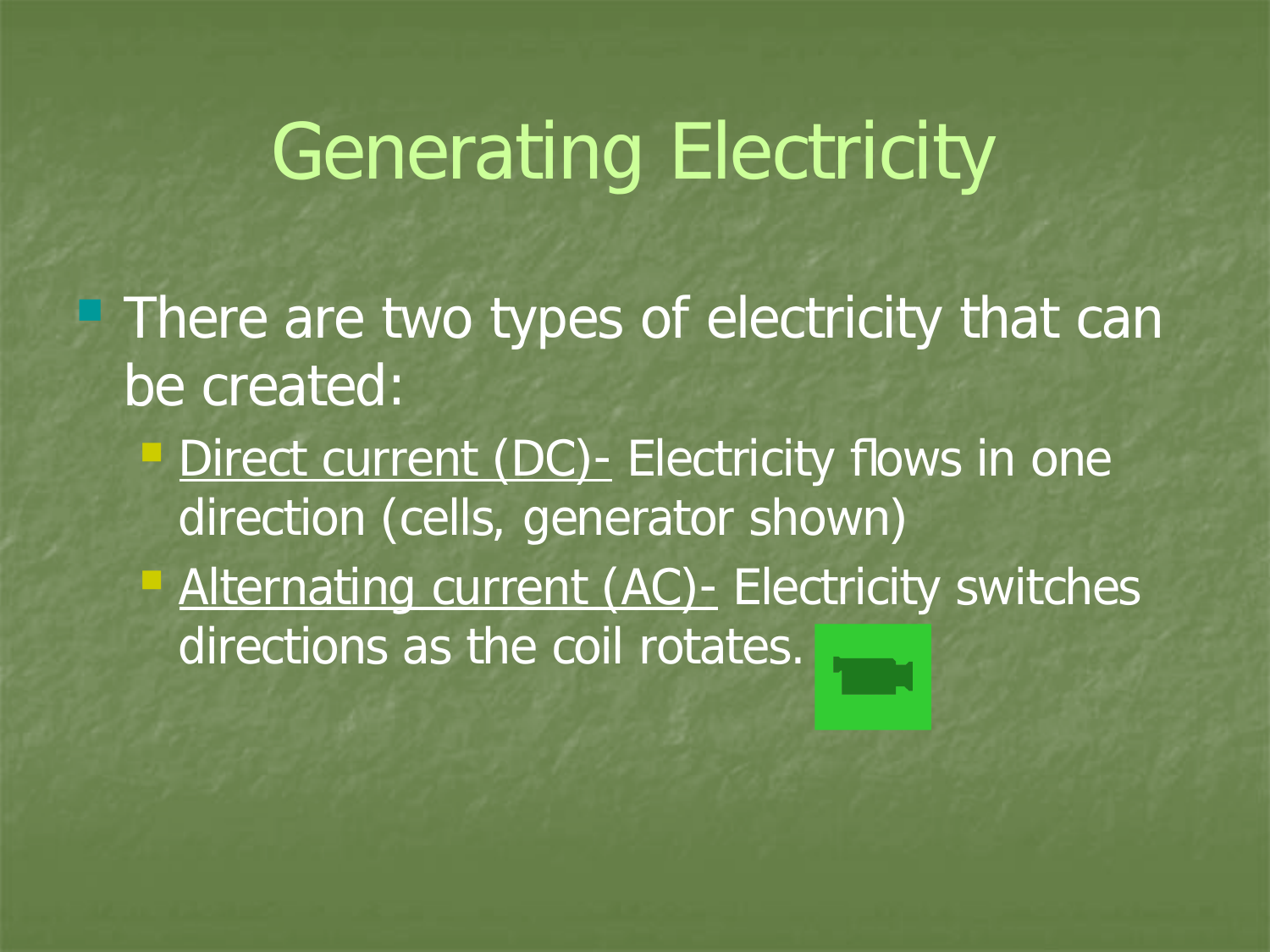

# Generating Electricity
There are two types of electricity that can be created:
Direct current (DC)- Electricity flows in one direction (cells, generator shown)
Alternating current (AC)- Electricity switches directions as the coil rotates.